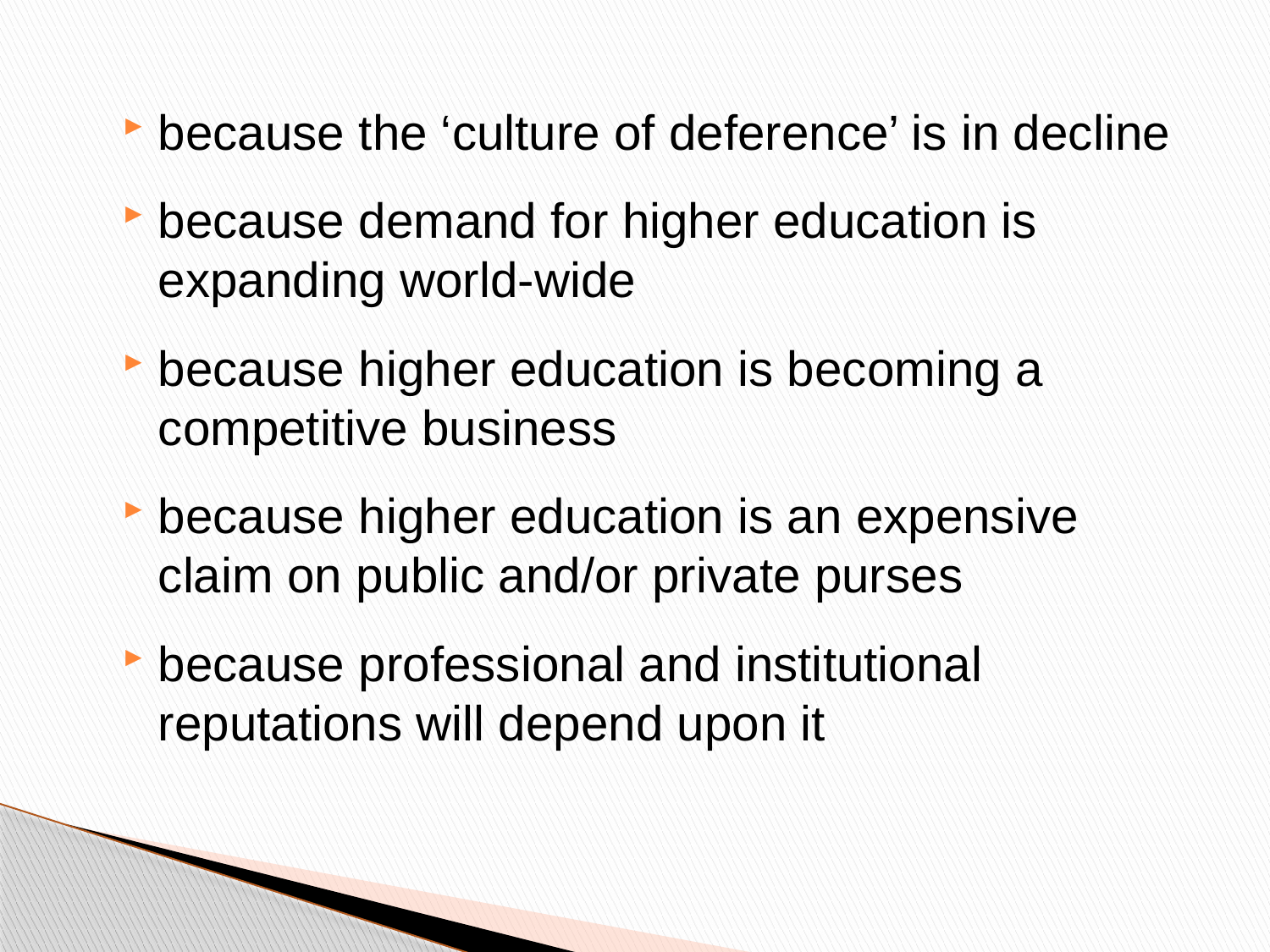

#

because the ‘culture of deference’ is in decline
because demand for higher education is expanding world-wide
because higher education is becoming a competitive business
because higher education is an expensive claim on public and/or private purses
because professional and institutional reputations will depend upon it